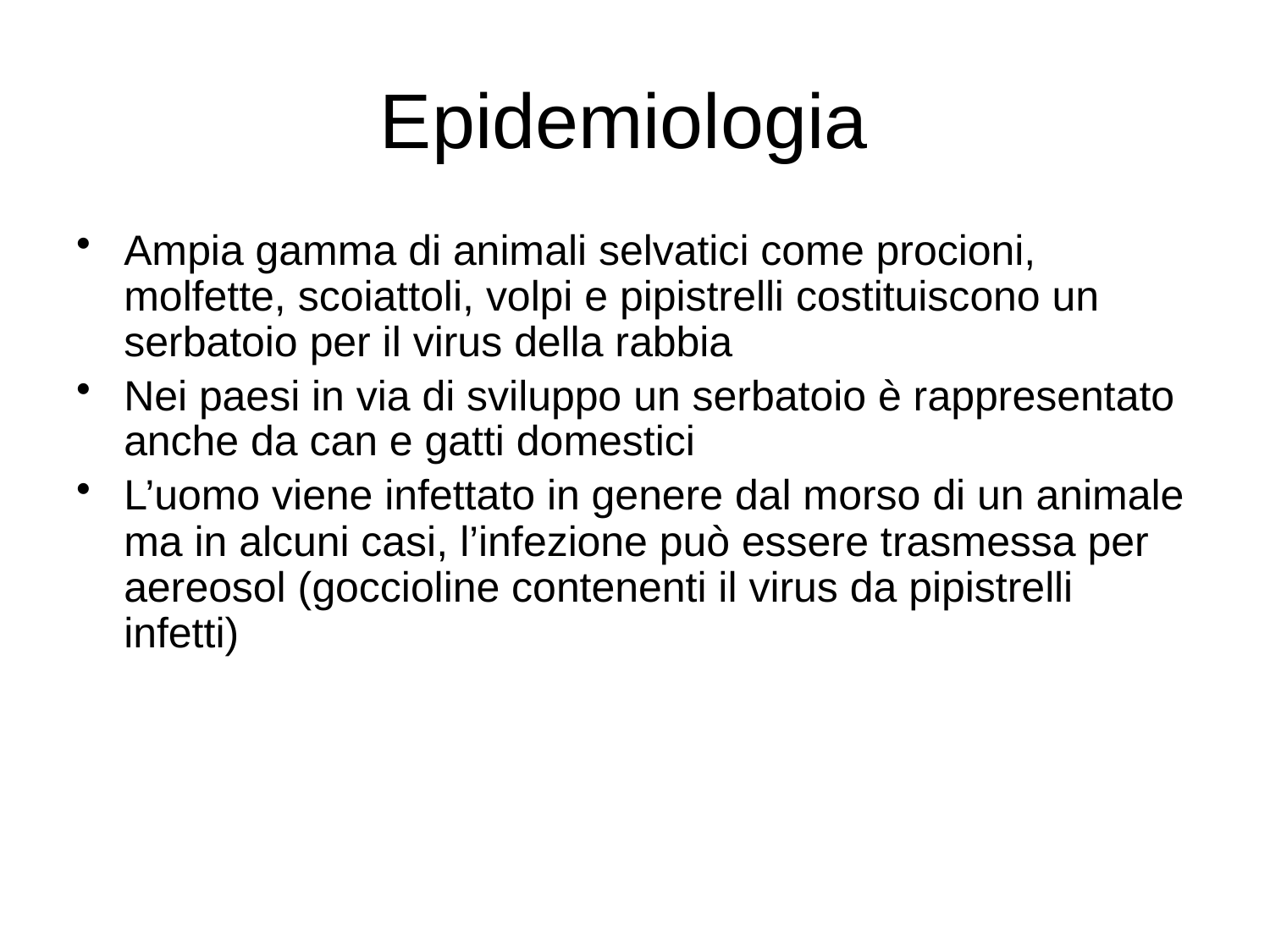

# Epidemiologia
Ampia gamma di animali selvatici come procioni, molfette, scoiattoli, volpi e pipistrelli costituiscono un serbatoio per il virus della rabbia
Nei paesi in via di sviluppo un serbatoio è rappresentato anche da can e gatti domestici
L’uomo viene infettato in genere dal morso di un animale ma in alcuni casi, l’infezione può essere trasmessa per aereosol (goccioline contenenti il virus da pipistrelli infetti)